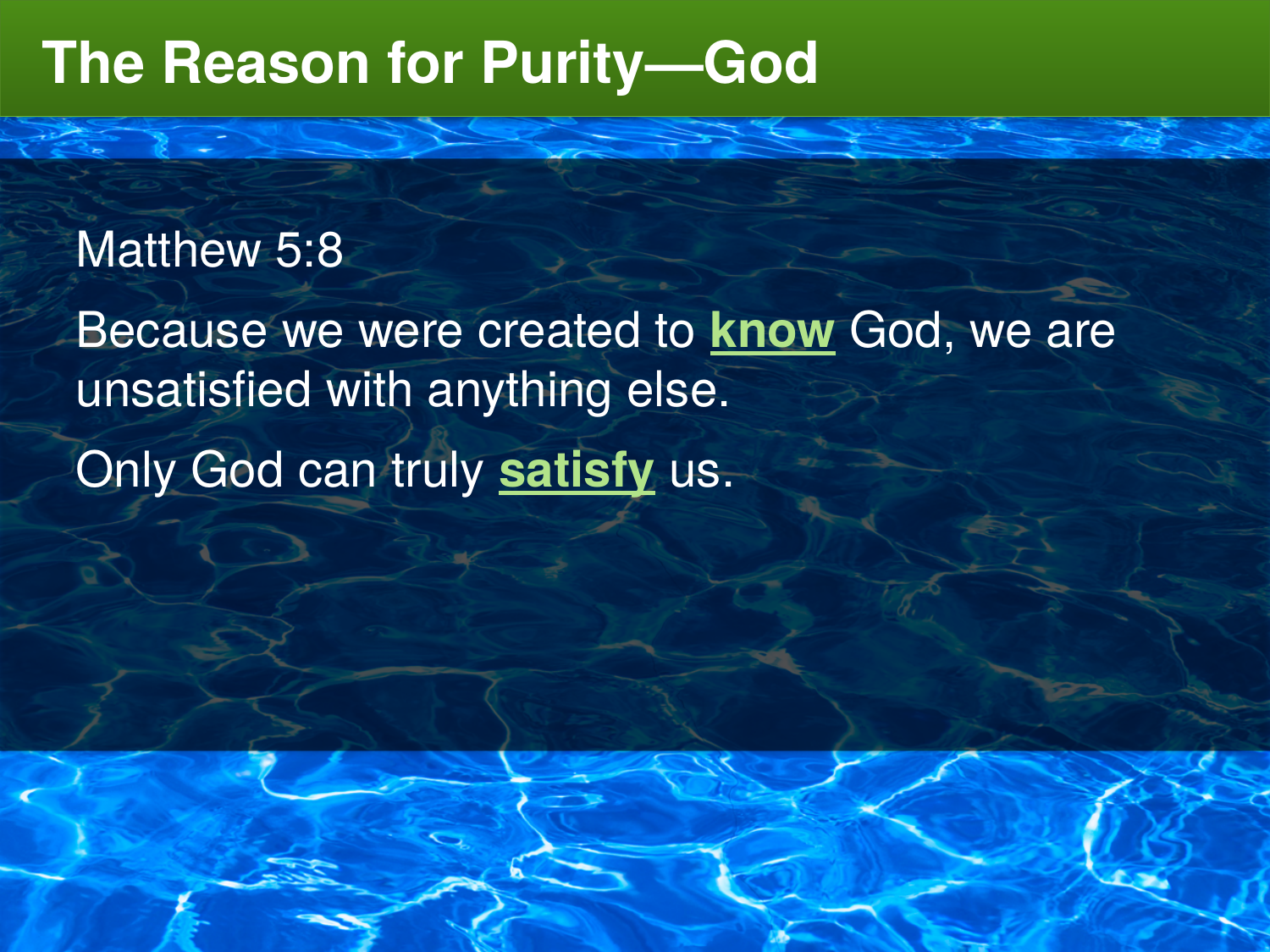

The Reason for Purity—God

Matthew 5:8
Because we were created to know God, we are unsatisfied with anything else.
Only God can truly satisfy us.